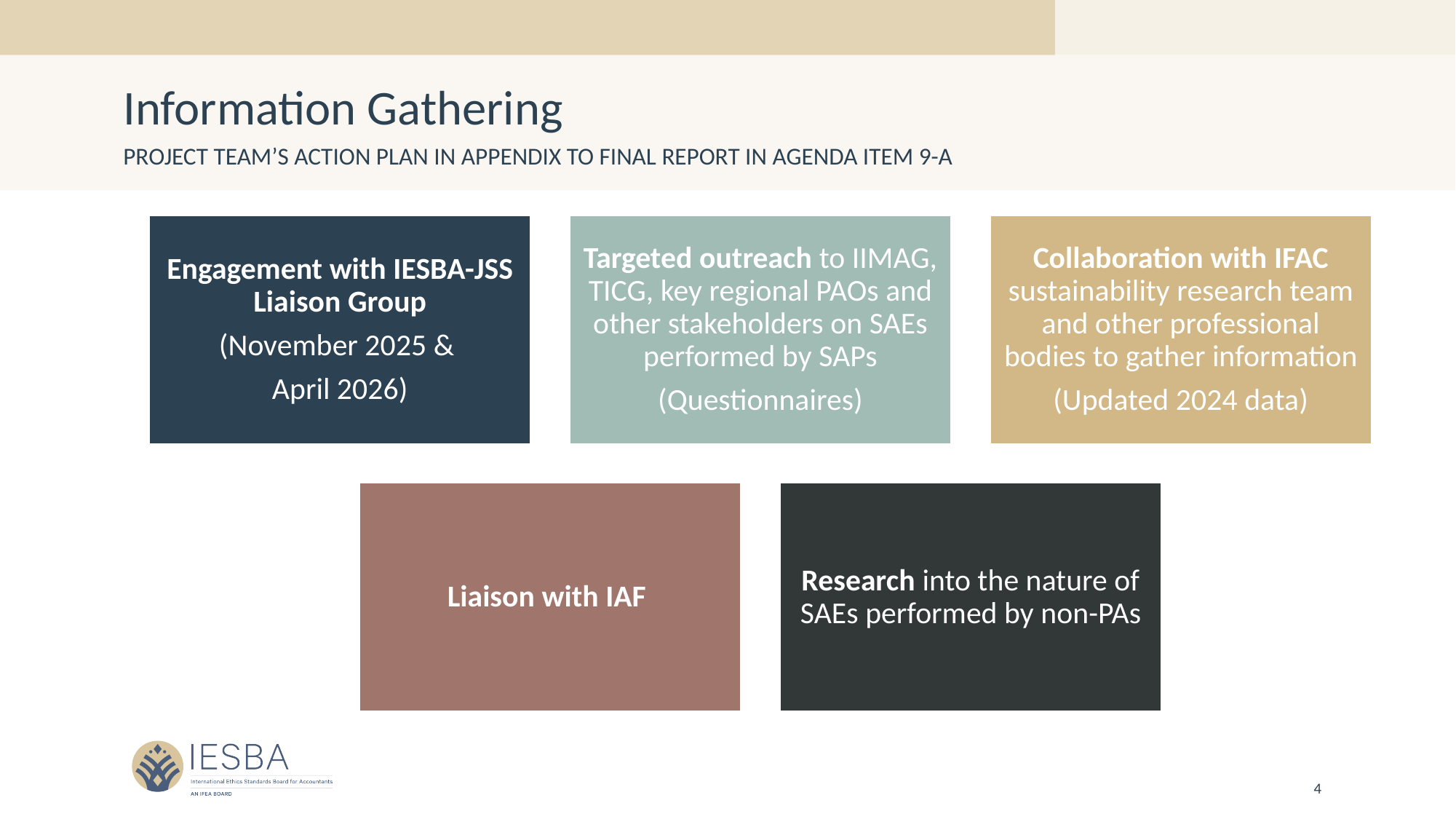

# Information Gathering
Project Team’s Action Plan in Appendix to Final Report in Agenda Item 9-A
Engagement with IESBA-JSS Liaison Group
(November 2025 &
April 2026)
Targeted outreach to IIMAG, TICG, key regional PAOs and other stakeholders on SAEs performed by SAPs
(Questionnaires)
Collaboration with IFAC sustainability research team and other professional bodies to gather information
(Updated 2024 data)
Liaison with IAF
Research into the nature of SAEs performed by non-PAs
4